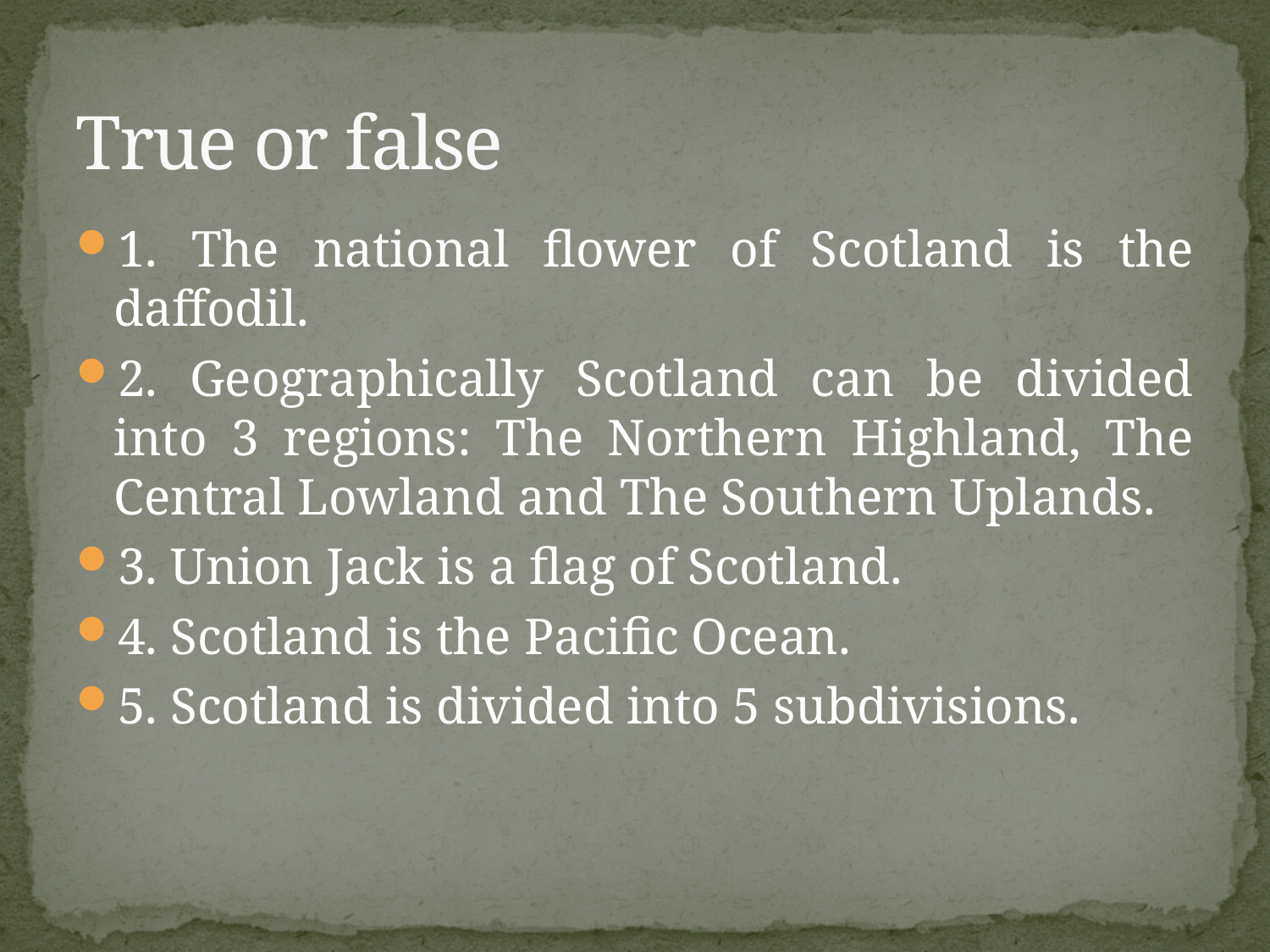

# True or false
1. The national flower of Scotland is the daffodil.
2. Geographically Scotland can be divided into 3 regions: The Northern Highland, The Central Lowland and The Southern Uplands.
3. Union Jack is a flag of Scotland.
4. Scotland is the Pacific Ocean.
5. Scotland is divided into 5 subdivisions.